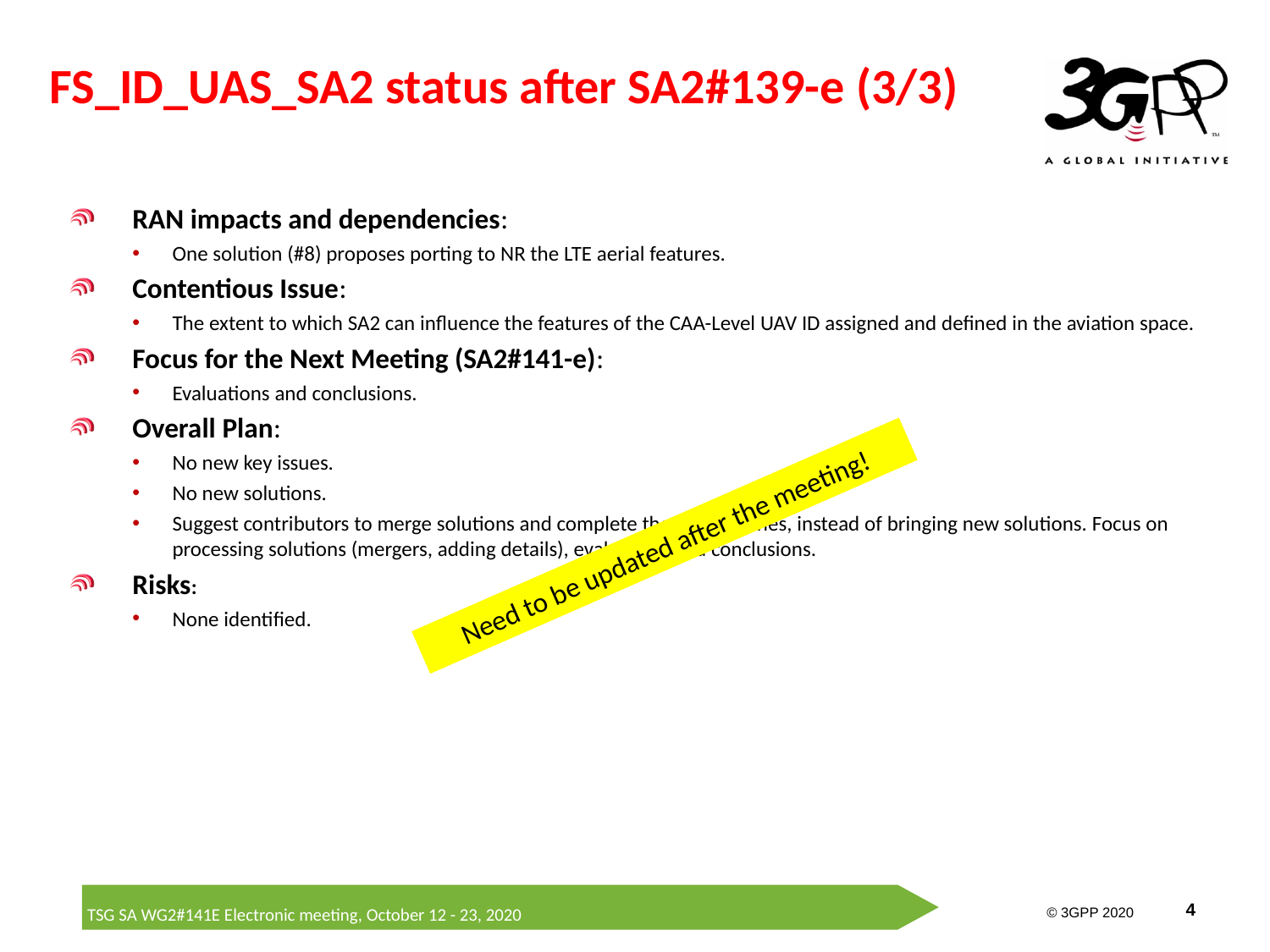

# FS_ID_UAS_SA2 status after SA2#139-e (3/3)
RAN impacts and dependencies:
One solution (#8) proposes porting to NR the LTE aerial features.
Contentious Issue:
The extent to which SA2 can influence the features of the CAA-Level UAV ID assigned and defined in the aviation space.
Focus for the Next Meeting (SA2#141-e):
Evaluations and conclusions.
Overall Plan:
No new key issues.
No new solutions.
Suggest contributors to merge solutions and complete the existing ones, instead of bringing new solutions. Focus on processing solutions (mergers, adding details), evaluation, and conclusions.
Risks:
None identified.
Need to be updated after the meeting!